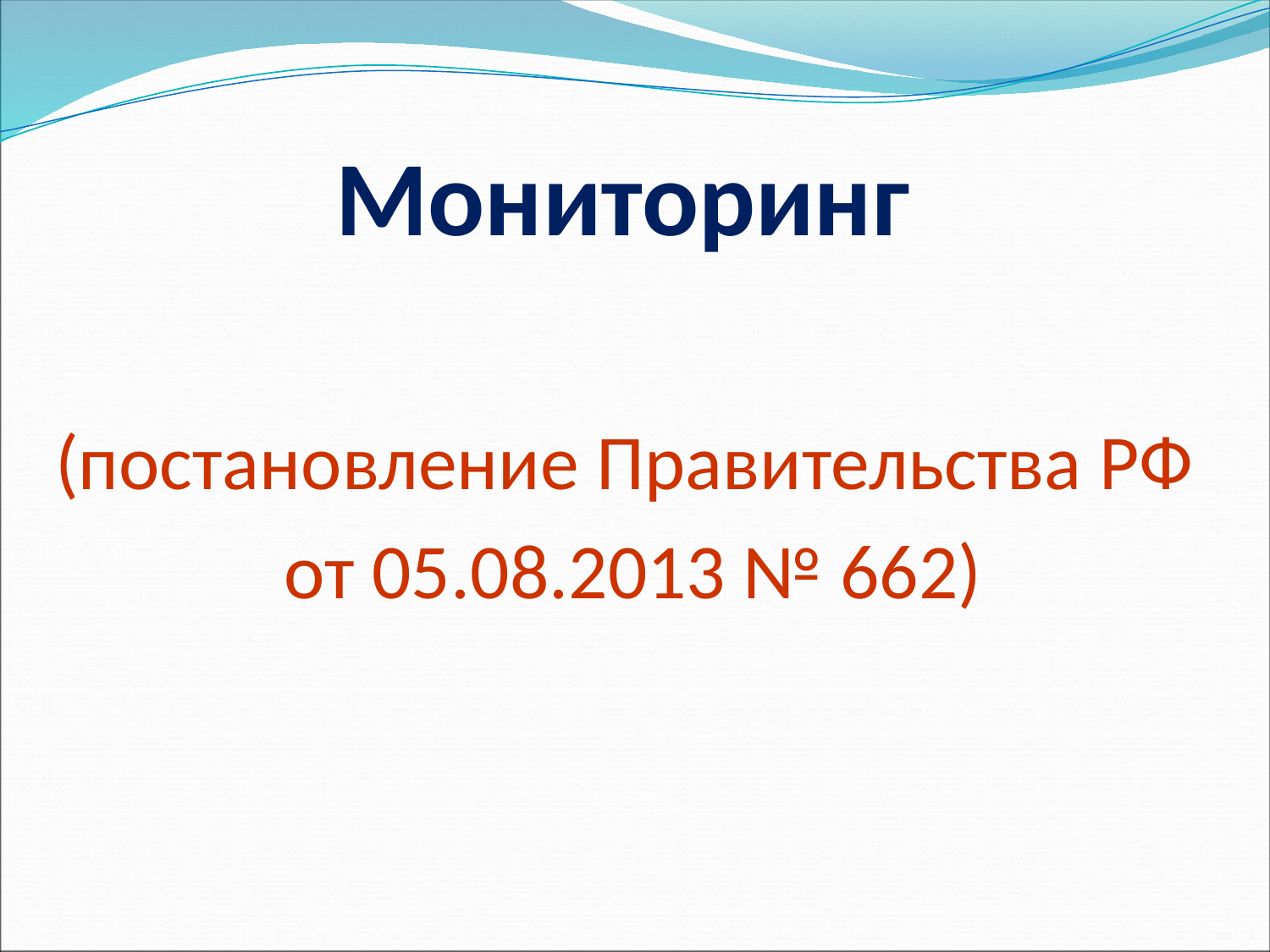

# Мониторинг
(постановление Правительства РФ
 от 05.08.2013 № 662)